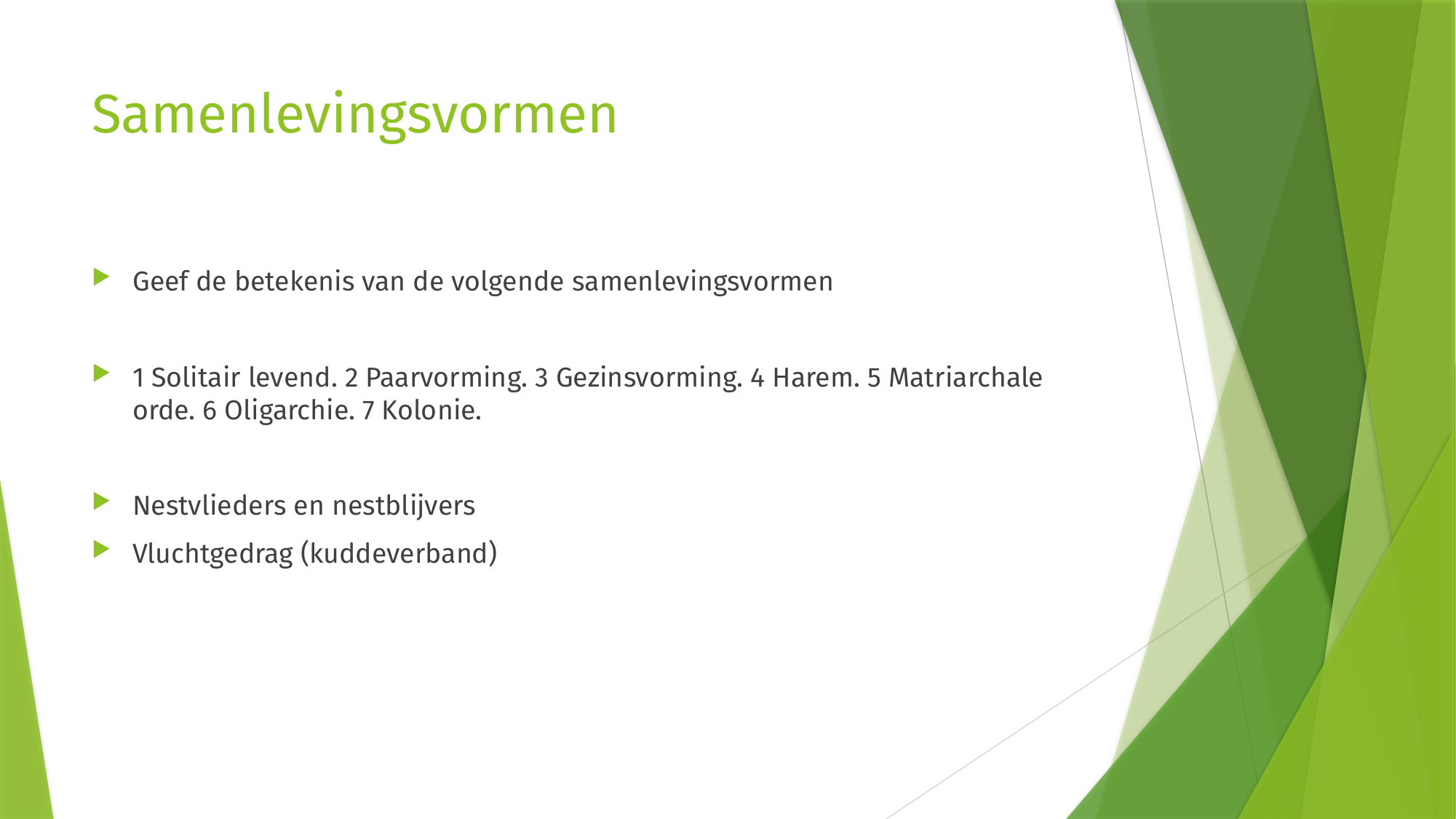

# Samenlevingsvormen
Geef de betekenis van de volgende samenlevingsvormen

1 Solitair levend. 2 Paarvorming. 3 Gezinsvorming. 4 Harem. 5 Matriarchale orde. 6 Oligarchie. 7 Kolonie.

Nestvlieders en nestblijvers
Vluchtgedrag (kuddeverband)